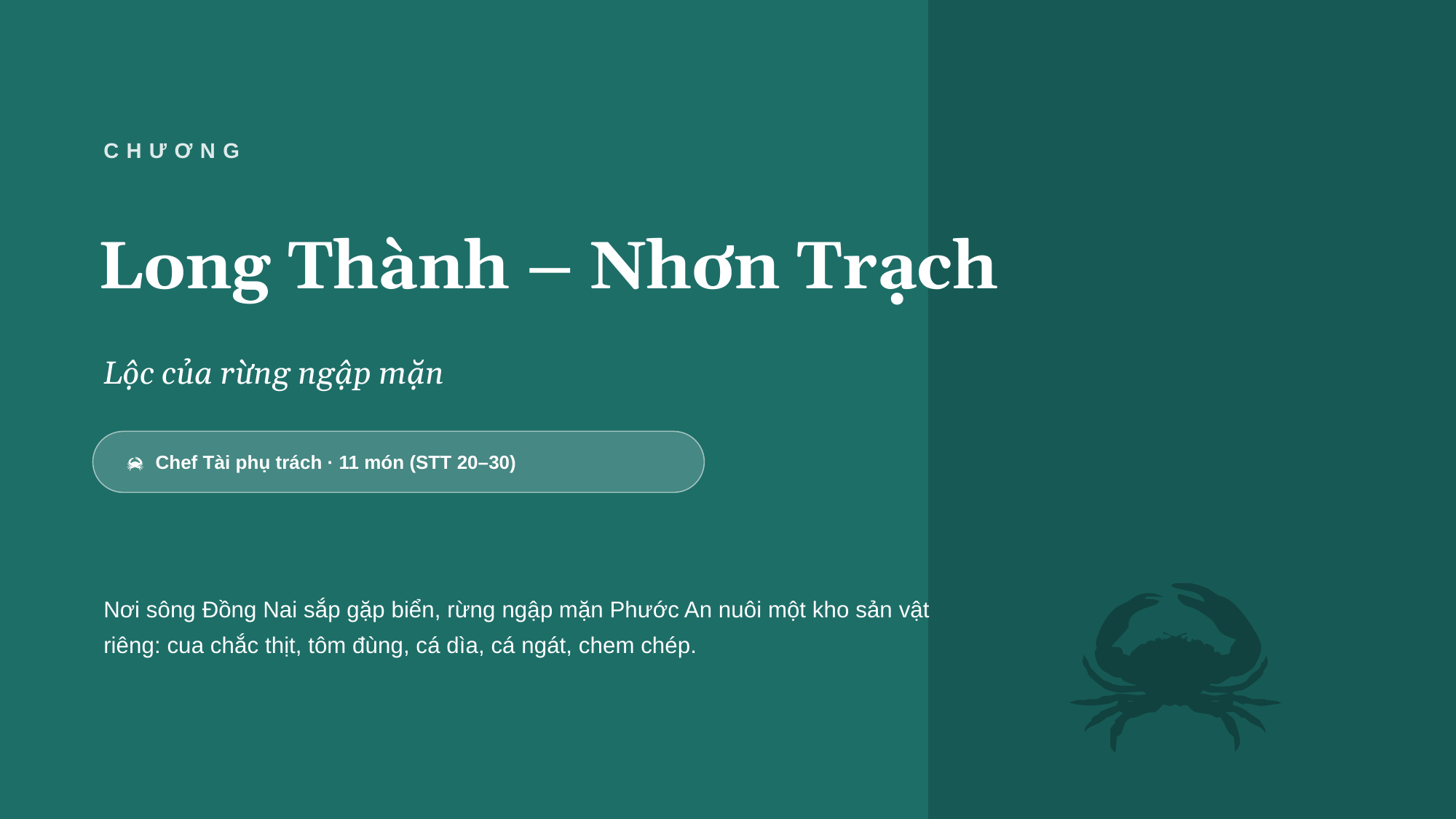

CHƯƠNG 3 / 7
Long Thành – Nhơn Trạch
Lộc của rừng ngập mặn

🦀  Chef Tài phụ trách · 11 món (STT 20–30)
🦀
Nơi sông Đồng Nai sắp gặp biển, rừng ngập mặn Phước An nuôi một kho sản vật riêng: cua chắc thịt, tôm đùng, cá dìa, cá ngát, chem chép.